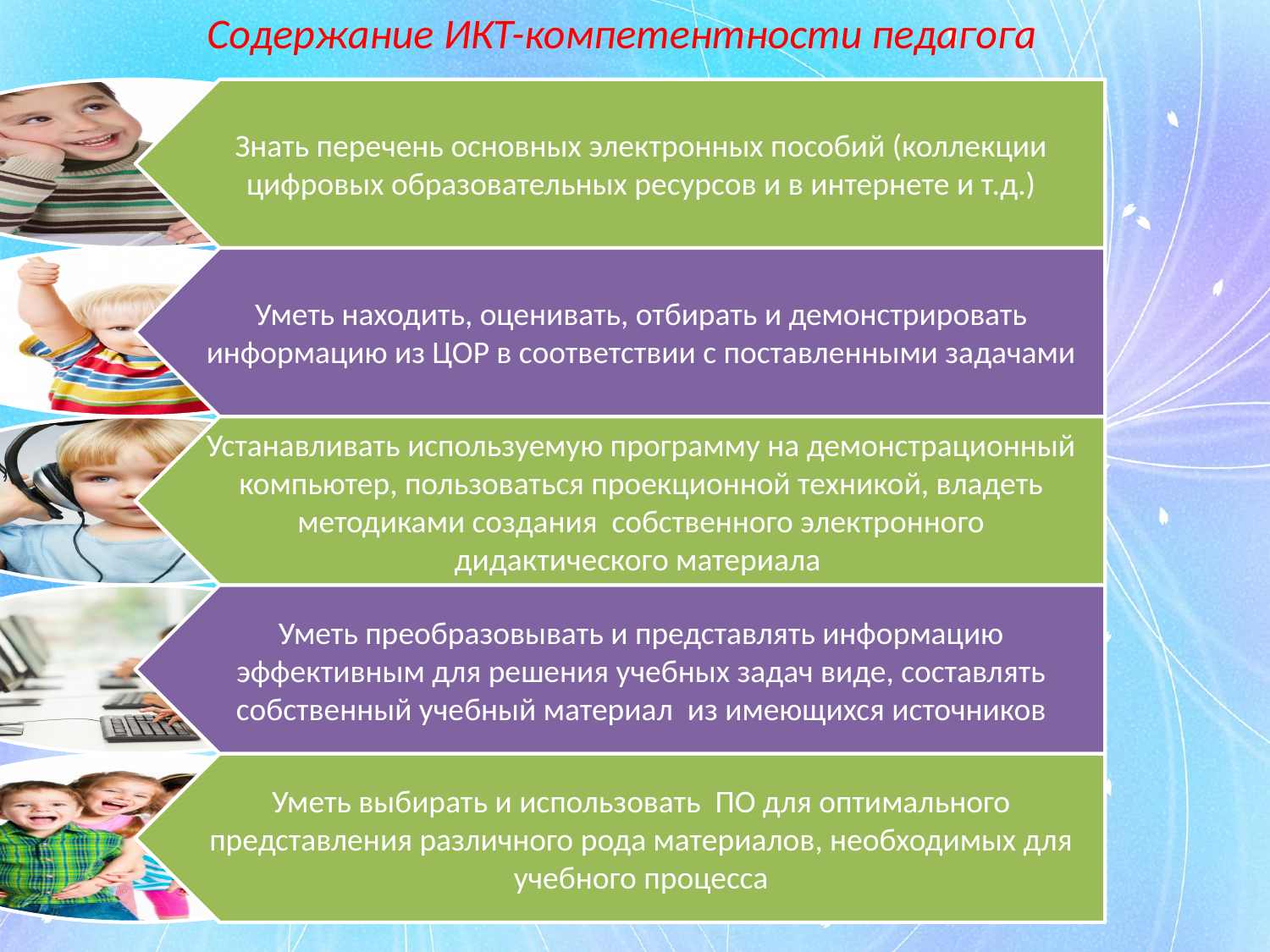

Содержание ИКТ-компетентности педагога
Знать перечень основных электронных пособий (коллекции цифровых образовательных ресурсов и в интернете и т.д.)
Уметь находить, оценивать, отбирать и демонстрировать информацию из ЦОР в соответствии с поставленными задачами
Уметь выбирать и использовать  ПО для оптимального представления различного рода материалов, необходимых для учебного процесса
Устанавливать используемую программу на демонстрационный компьютер, пользоваться проекционной техникой, владеть методиками создания  собственного электронного дидактического материала
Уметь преобразовывать и представлять информацию эффективным для решения учебных задач виде, составлять собственный учебный материал  из имеющихся источников